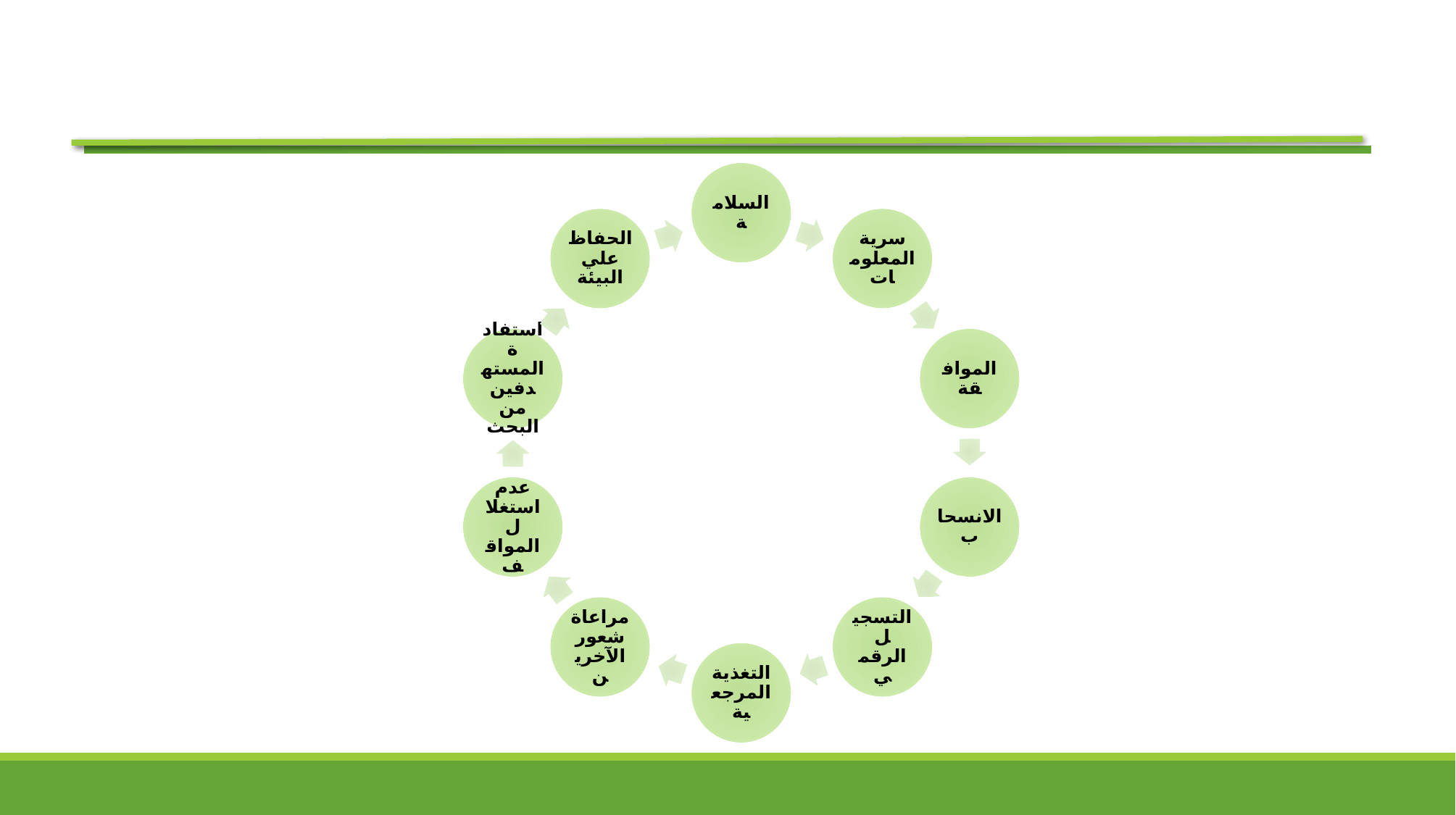

السلامة

سرية المعلومات

الموافقة

الانسحاب

التسجيل الرقمي

التغذية المرجعية

مراعاة شعور الآخرين

عدم استغلال المواقف

استفادة المستهدفين من البحث

الحفاظ علي البيئة